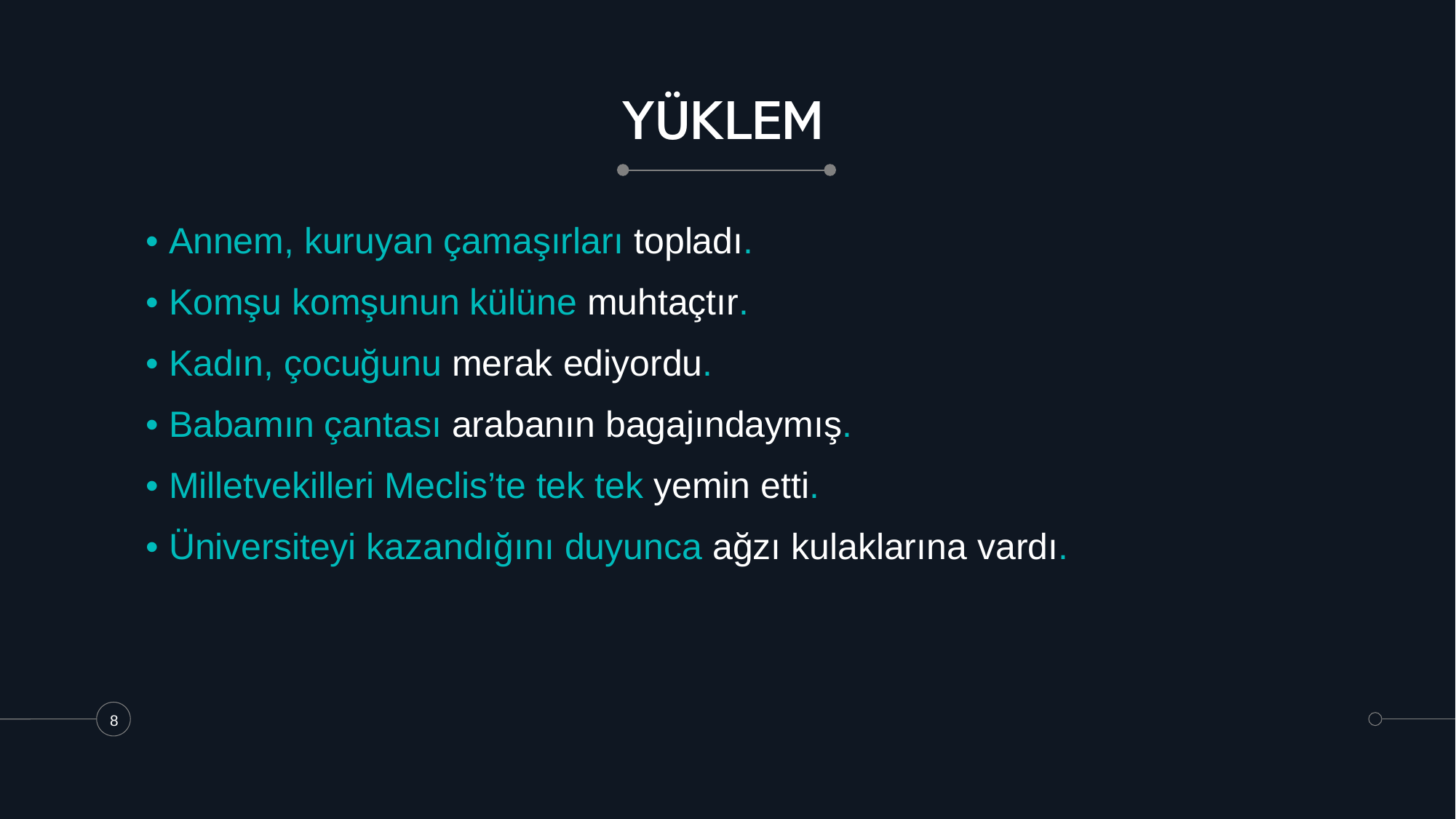

# YÜKLEM
• Annem, kuruyan çamaşırları topladı.
• Komşu komşunun külüne muhtaçtır.
• Kadın, çocuğunu merak ediyordu.
• Babamın çantası arabanın bagajındaymış.
• Milletvekilleri Meclis’te tek tek yemin etti.
• Üniversiteyi kazandığını duyunca ağzı kulaklarına vardı.
8